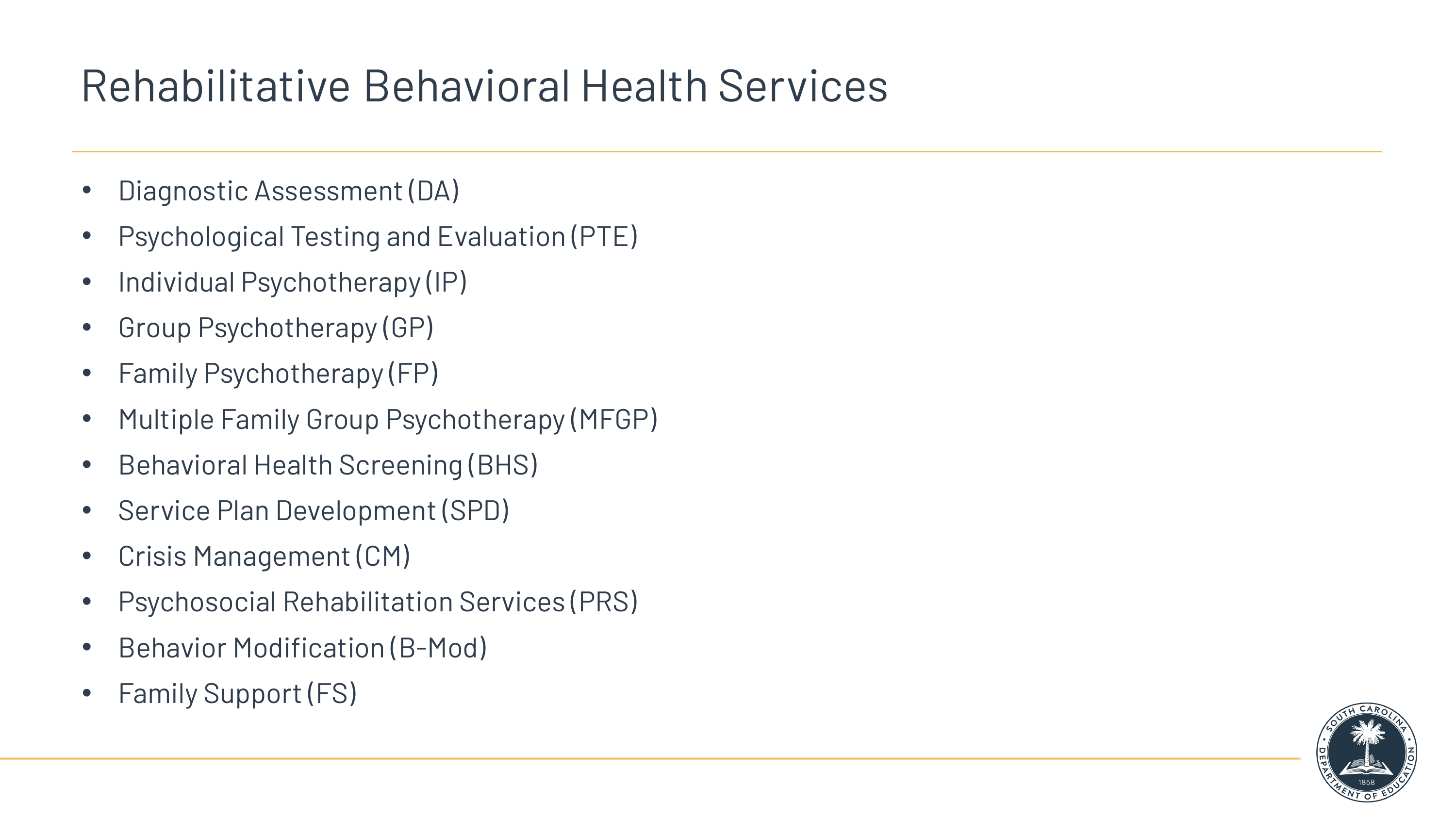

# Rehabilitative Behavioral Health Services
Diagnostic Assessment (DA)
Psychological Testing and Evaluation (PTE)
Individual Psychotherapy (IP)
Group Psychotherapy (GP)
Family Psychotherapy (FP)
Multiple Family Group Psychotherapy (MFGP)
Behavioral Health Screening (BHS)
Service Plan Development (SPD)
Crisis Management (CM)
Psychosocial Rehabilitation Services (PRS)
Behavior Modification (B-Mod)
Family Support (FS)